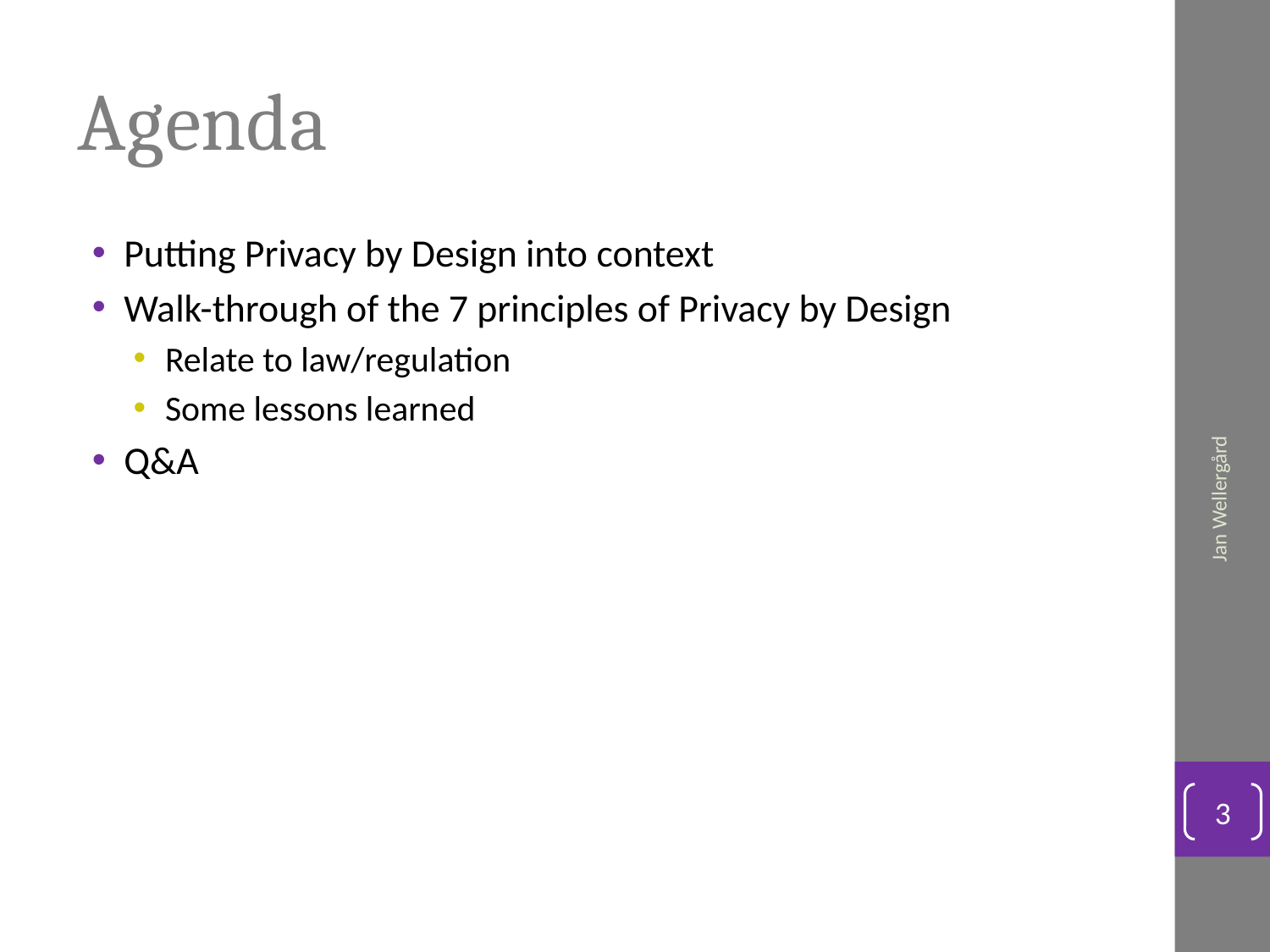

# Agenda
Putting Privacy by Design into context
Walk-through of the 7 principles of Privacy by Design
Relate to law/regulation
Some lessons learned
Q&A
Jan Wellergård
3